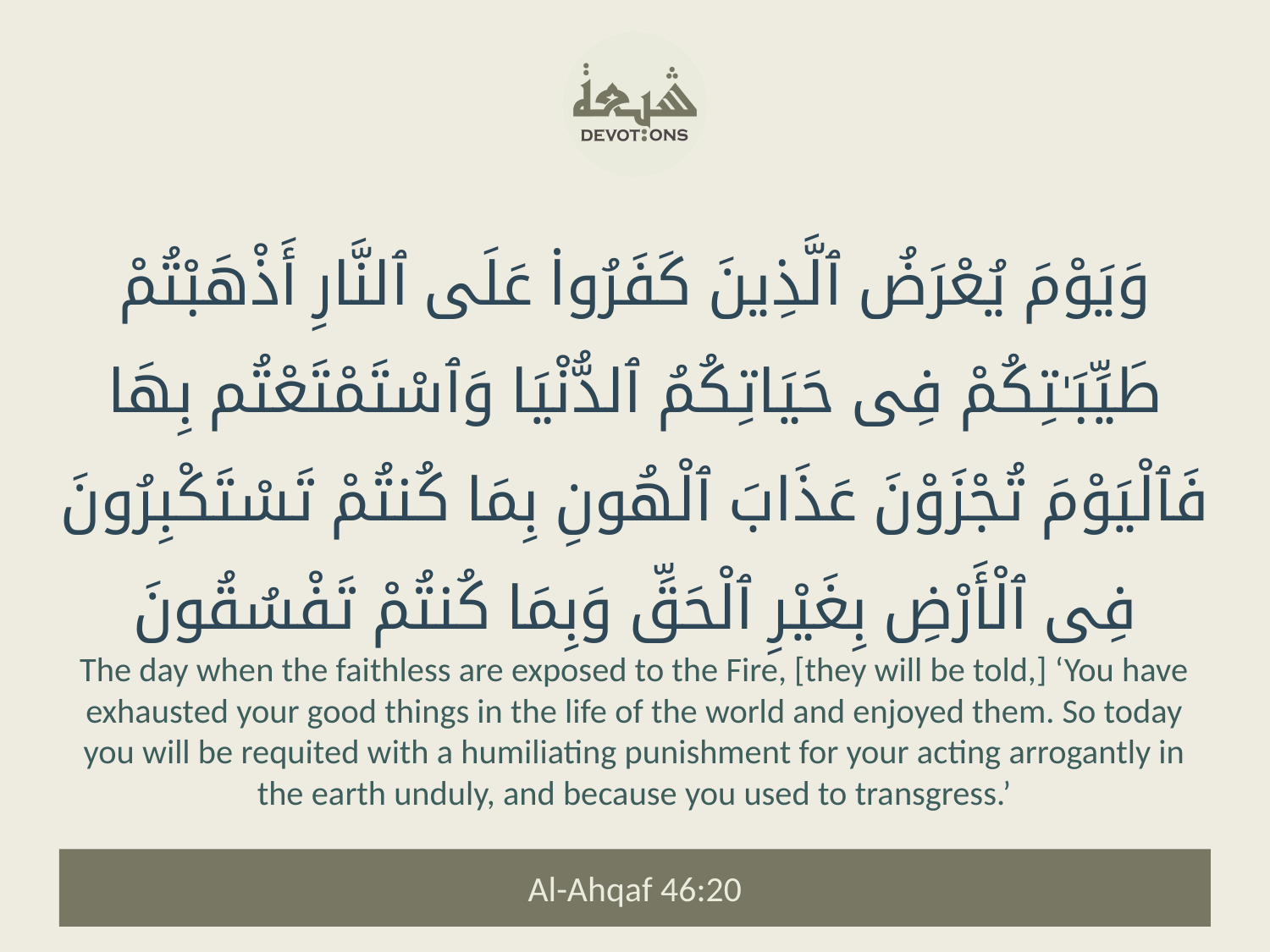

وَيَوْمَ يُعْرَضُ ٱلَّذِينَ كَفَرُوا۟ عَلَى ٱلنَّارِ أَذْهَبْتُمْ طَيِّبَـٰتِكُمْ فِى حَيَاتِكُمُ ٱلدُّنْيَا وَٱسْتَمْتَعْتُم بِهَا فَٱلْيَوْمَ تُجْزَوْنَ عَذَابَ ٱلْهُونِ بِمَا كُنتُمْ تَسْتَكْبِرُونَ فِى ٱلْأَرْضِ بِغَيْرِ ٱلْحَقِّ وَبِمَا كُنتُمْ تَفْسُقُونَ
The day when the faithless are exposed to the Fire, [they will be told,] ‘You have exhausted your good things in the life of the world and enjoyed them. So today you will be requited with a humiliating punishment for your acting arrogantly in the earth unduly, and because you used to transgress.’
Al-Ahqaf 46:20